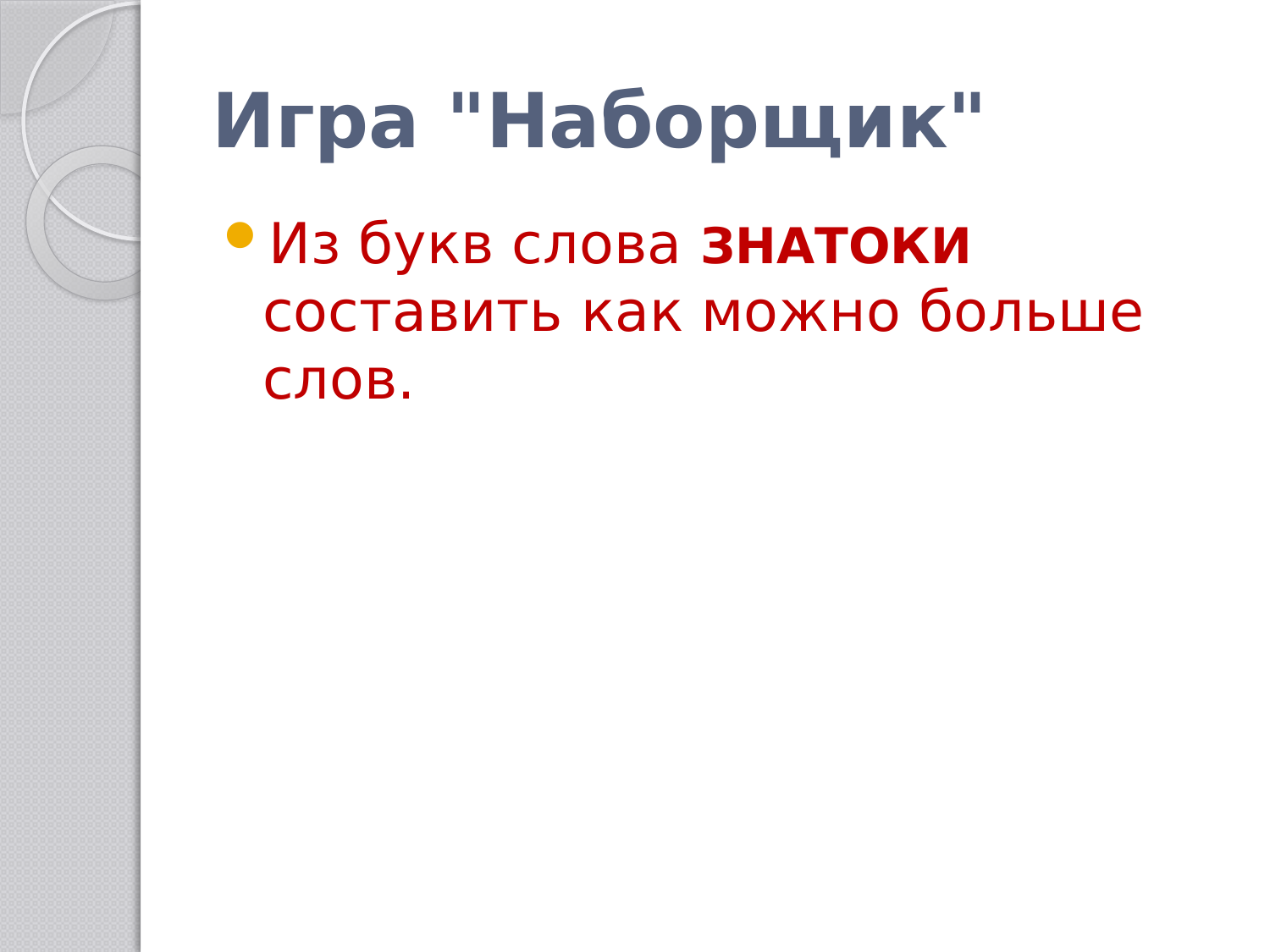

# Игра "Наборщик"
Из букв слова ЗНАТОКИ составить как можно больше слов.